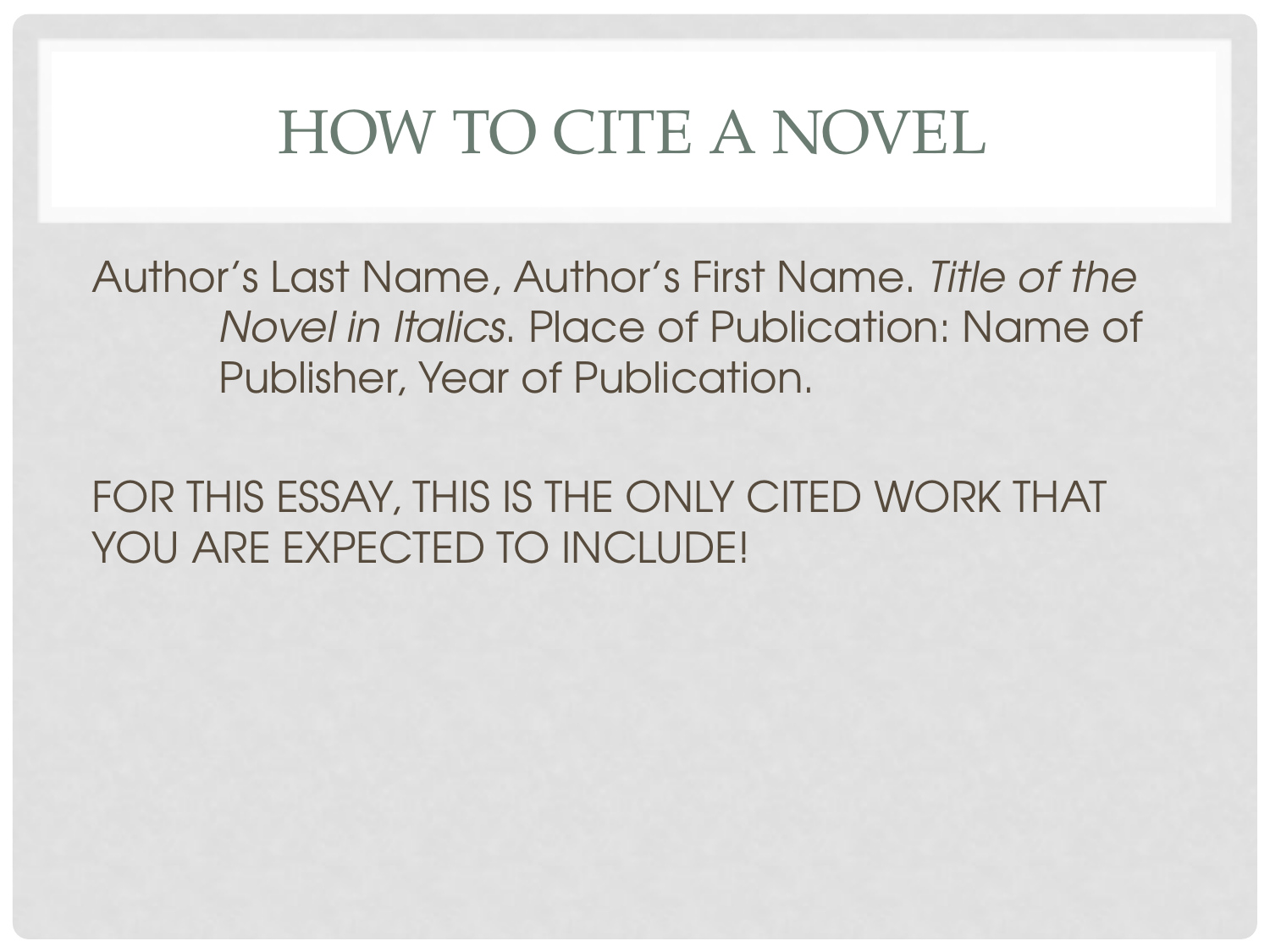

# HOW TO CITE A NOVEL
Author’s Last Name, Author’s First Name. Title of the 	Novel in Italics. Place of Publication: Name of	Publisher, Year of Publication.

FOR THIS ESSAY, THIS IS THE ONLY CITED WORK THAT YOU ARE EXPECTED TO INCLUDE!